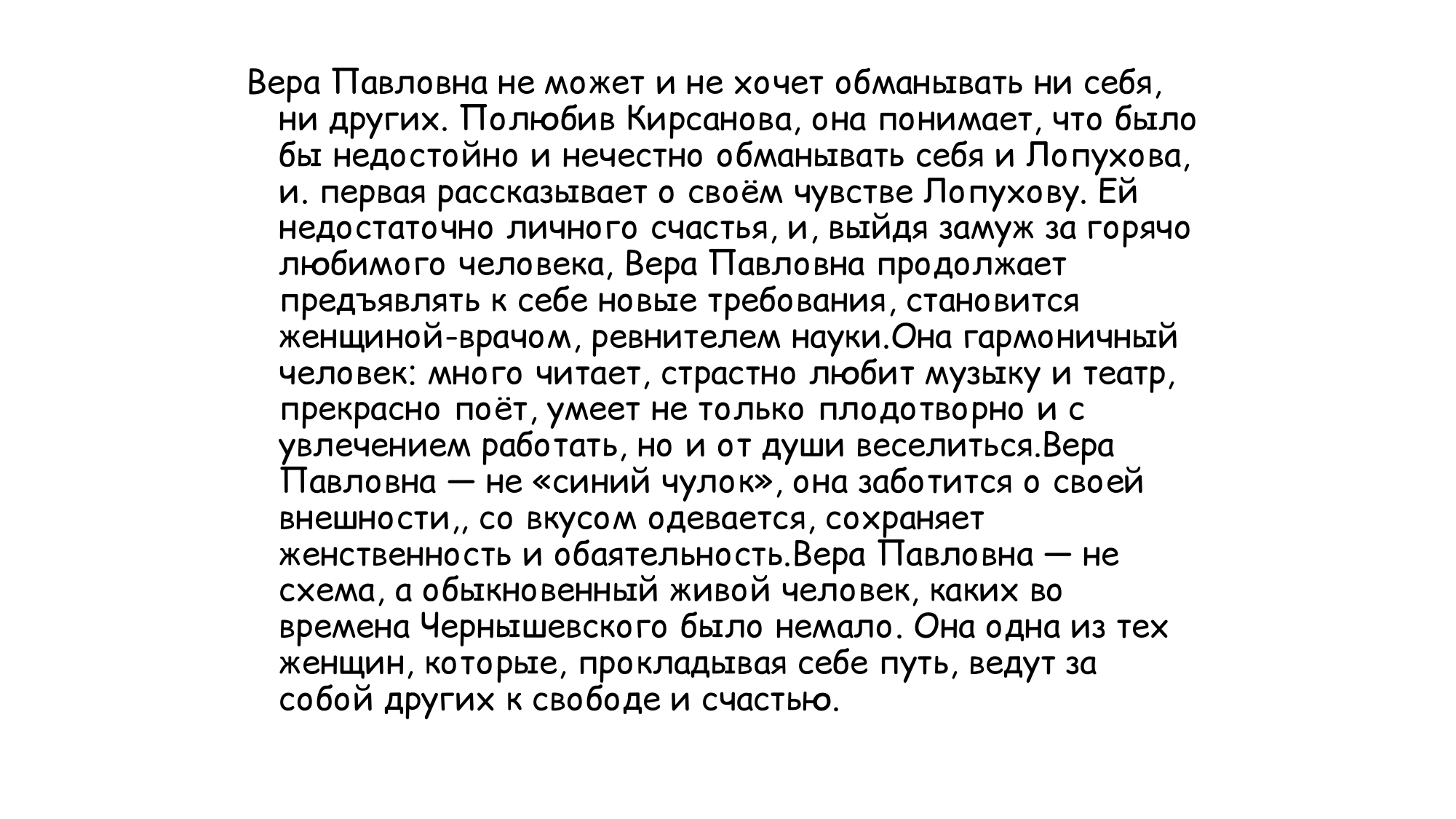

Вера Павловна не может и не хочет обманывать ни себя, ни других. Полюбив Кирсанова, она понимает, что было бы недостойно и нечестно обманывать себя и Лопухова, и. первая рассказывает о своём чувстве Лопухову. Ей недостаточно личного счастья, и, выйдя замуж за горячо любимого человека, Вера Павловна продолжает предъявлять к себе новые требования, становится женщиной-врачом, ревнителем науки.Она гармоничный человек: много читает, страстно любит музыку и театр, прекрасно поёт, умеет не только плодотворно и с увлечением работать, но и от души веселиться.Вера Павловна — не «синий чулок», она заботится о своей внешности,, со вкусом одевается, сохраняет женственность и обаятельность.Вера Павловна — не схема, а обыкновенный живой человек, каких во времена Чернышевского было немало. Она одна из тех женщин, которые, прокладывая себе путь, ведут за собой других к свободе и счастью.